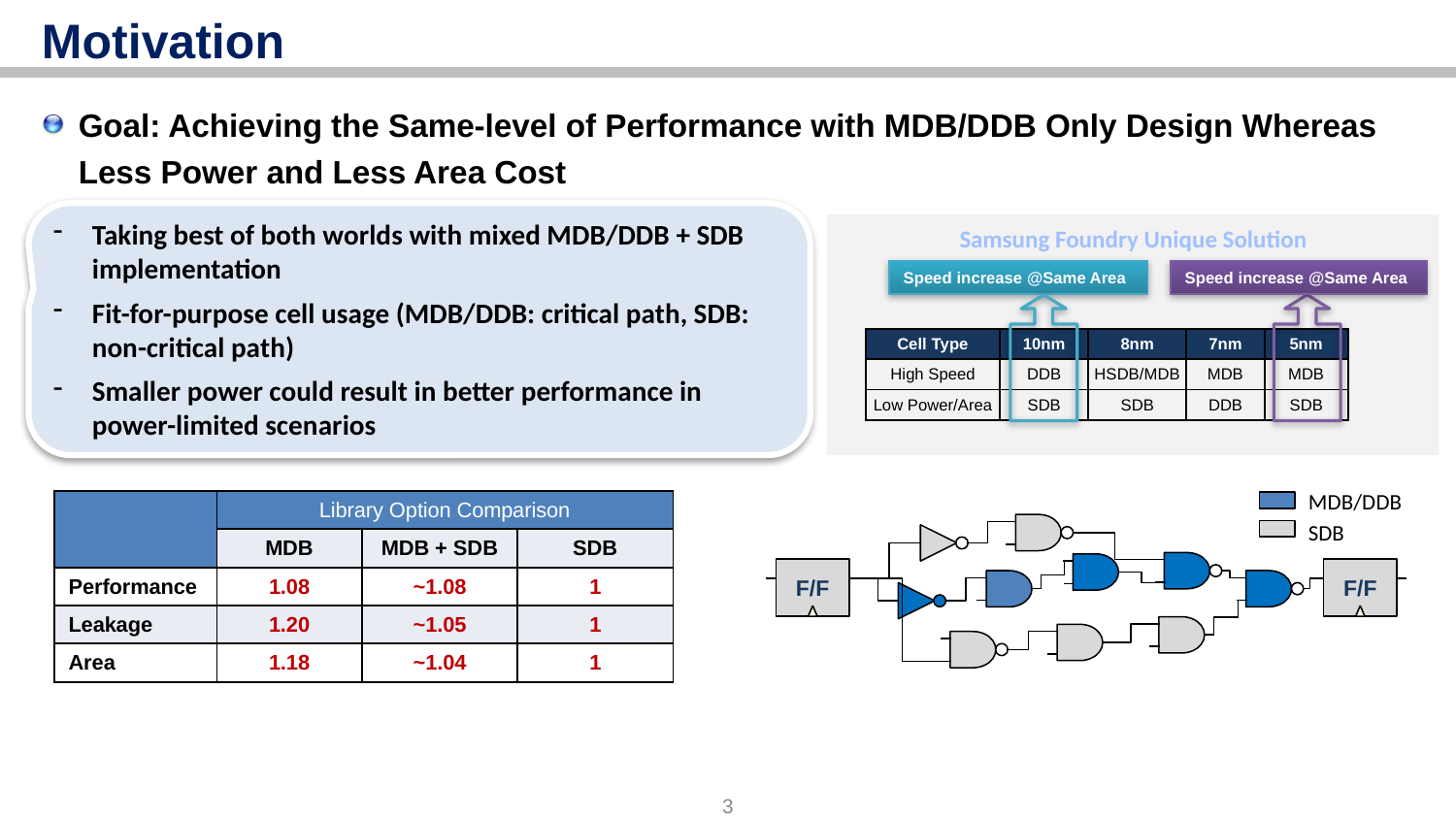

# Motivation
Goal: Achieving the Same-level of Performance with MDB/DDB Only Design Whereas Less Power and Less Area Cost

Taking best of both worlds with mixed MDB/DDB + SDB implementation
Fit-for-purpose cell usage (MDB/DDB: critical path, SDB: non-critical path)
Smaller power could result in better performance in power-limited scenarios

Samsung Foundry Unique Solution
Speed increase @Same Area
Speed increase @Same Area

| Cell Type | 10nm | 8nm | 7nm | 5nm |
| --- | --- | --- | --- | --- |
| High Speed | DDB | HSDB/MDB | MDB | MDB |
| Low Power/Area | SDB | SDB | DDB | SDB |
MDB/DDB
SDB
|  | Library Option Comparison |  |  |
| --- | --- | --- | --- |
|  | MDB | MDB + SDB | SDB |
| Performance | 1.08 | ~1.08 | 1 |
| Leakage | 1.20 | ~1.05 | 1 |
| Area | 1.18 | ~1.04 | 1 |

F/F

F/F

3